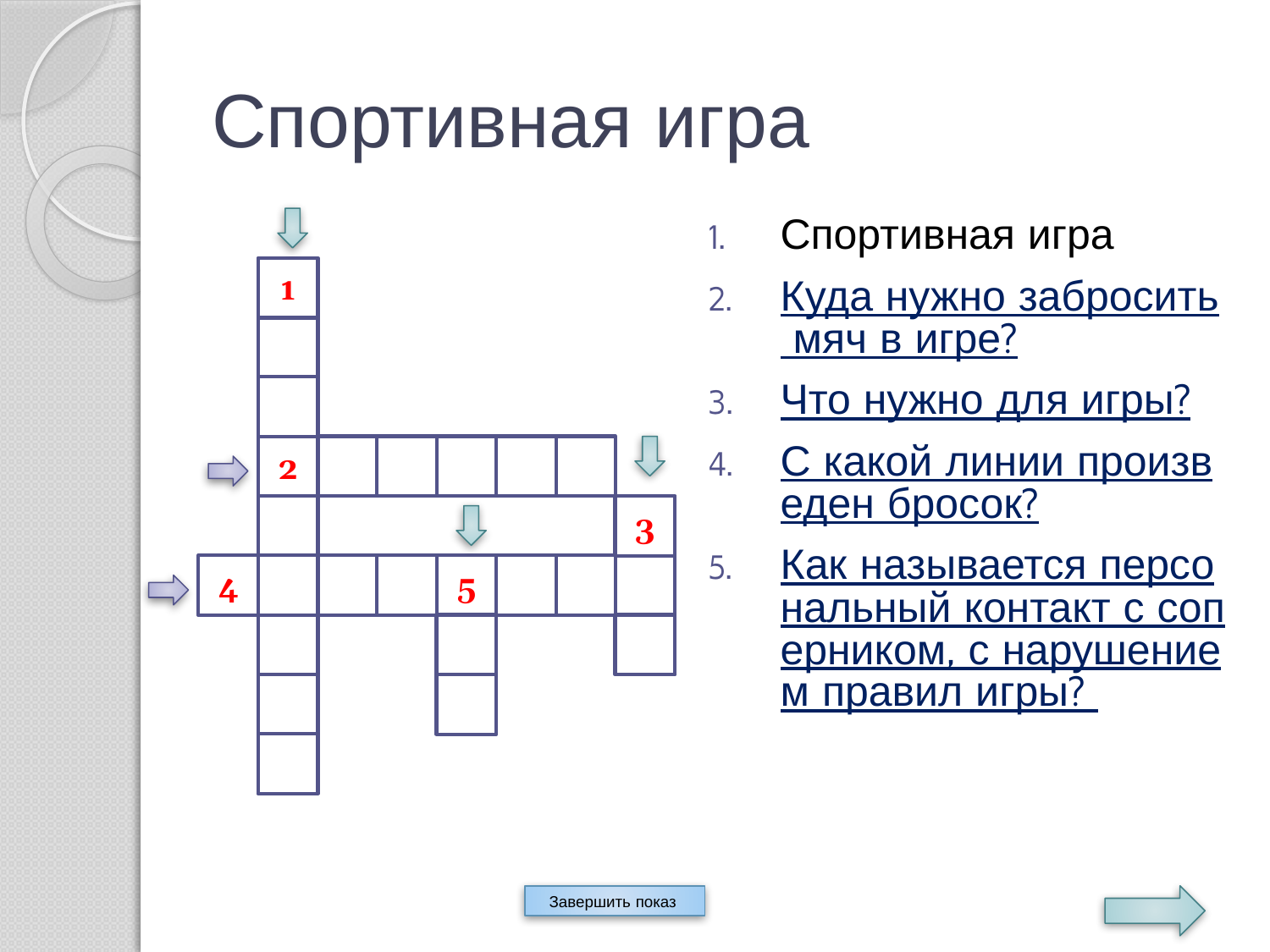

# Спортивная игра
Спортивная игра
Куда нужно забросить мяч в игре?
Что нужно для игры?
С какой линии произведен бросок?
Как называется персональный контакт с соперником, с нарушением правил игры?

1

2

3
4

5

Завершить показ